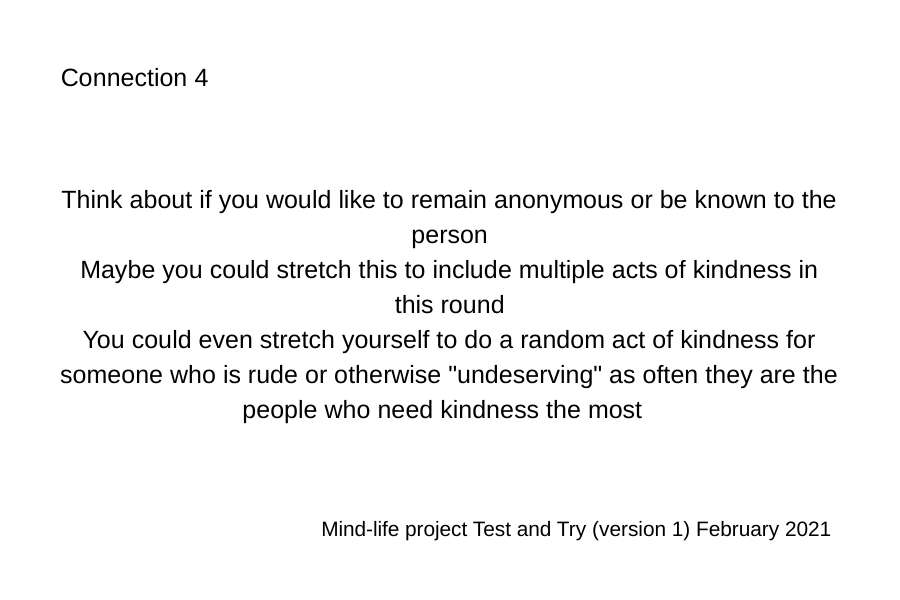

Connection 4
Think about if you would like to remain anonymous or be known to the person
Maybe you could stretch this to include multiple acts of kindness in this round
You could even stretch yourself to do a random act of kindness for someone who is rude or otherwise "undeserving" as often they are the people who need kindness the most
Mind-life project Test and Try (version 1) February 2021